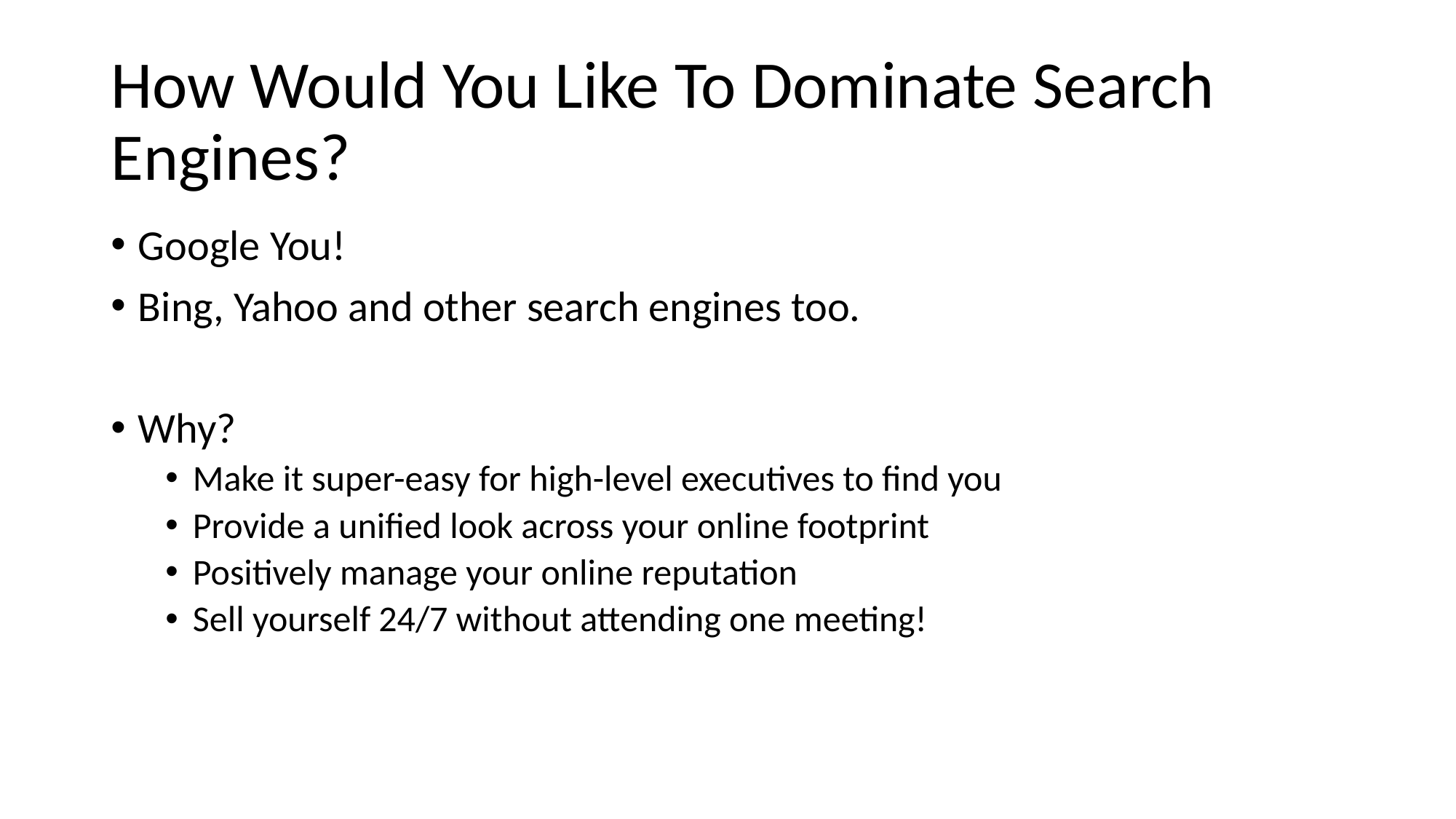

# How Would You Like To Dominate Search Engines?
Google You!
Bing, Yahoo and other search engines too.

Why?
Make it super-easy for high-level executives to find you
Provide a unified look across your online footprint
Positively manage your online reputation
Sell yourself 24/7 without attending one meeting!